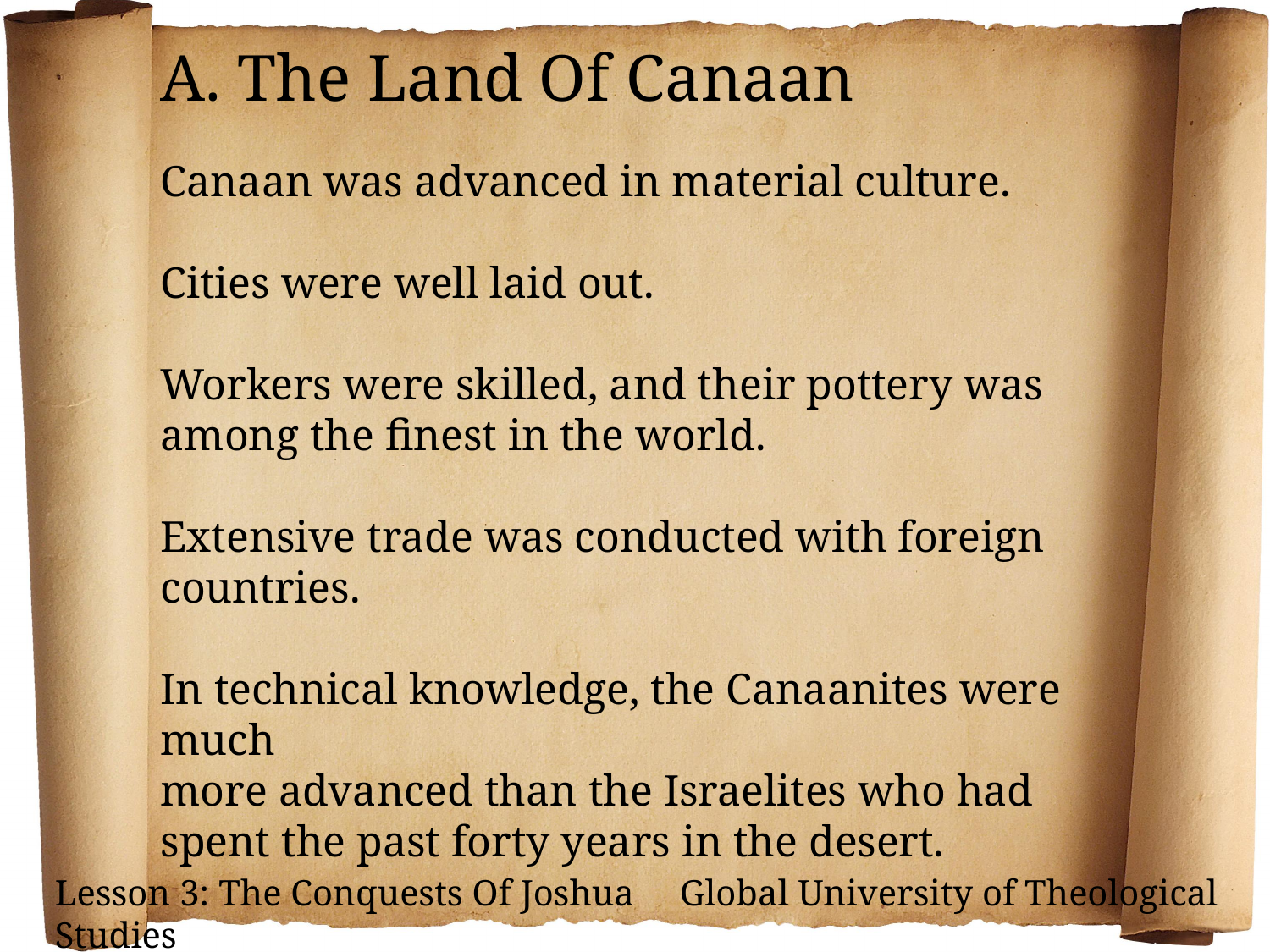

A. The Land Of Canaan
Canaan was advanced in material culture.

Cities were well laid out.

Workers were skilled, and their pottery was among the finest in the world.

Extensive trade was conducted with foreign countries.

In technical knowledge, the Canaanites were much
more advanced than the Israelites who had spent the past forty years in the desert.
Lesson 3: The Conquests Of Joshua     Global University of Theological Studies